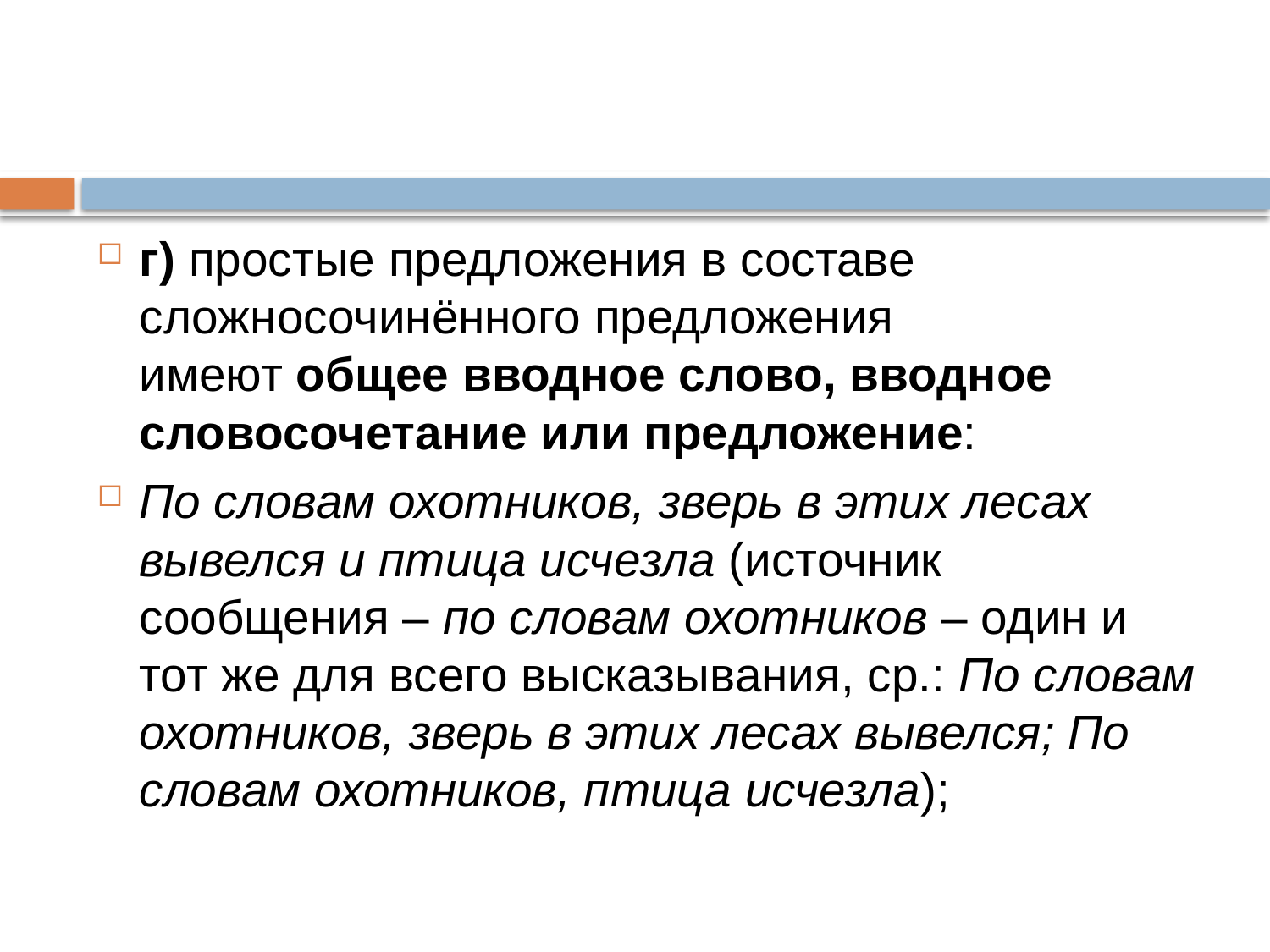

#
г) простые предложения в составе сложносочинённого предложения имеют общее вводное слово, вводное словосочетание или предложение:
По словам охотников, зверь в этих лесах вывелся и птица исчезла (источник сообщения – по словам охотников – один и тот же для всего высказывания, ср.: По словам охотников, зверь в этих лесах вывелся; По словам охотников, птица исчезла);